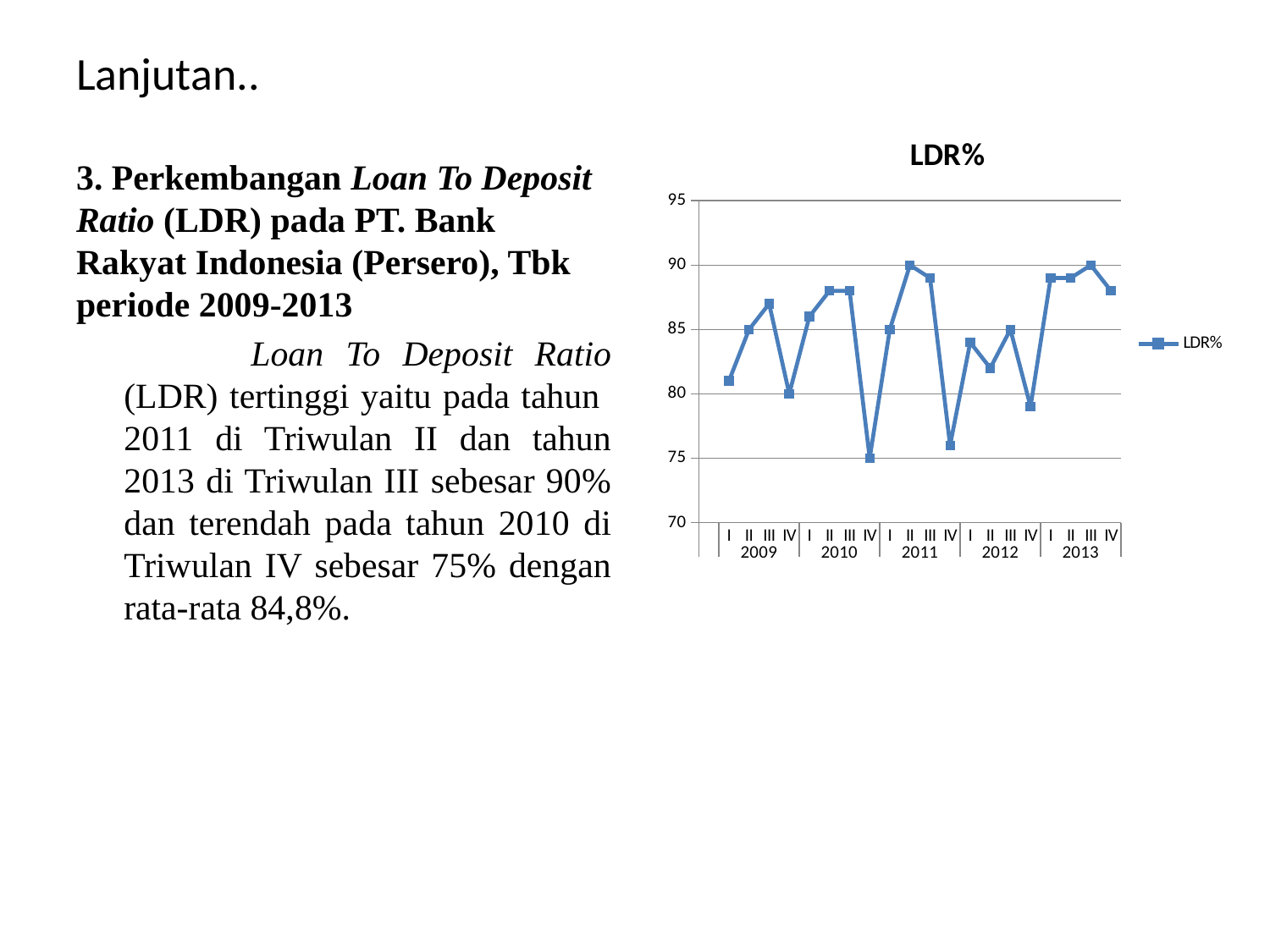

# Lanjutan..

### Chart:

| Category | LDR% |
|---|---|
|  | None |
| I | 81.0 |
| II | 85.0 |
| III | 87.0 |
| IV | 80.0 |
| I | 86.0 |
| II | 88.0 |
| III | 88.0 |
| IV | 75.0 |
| I | 85.0 |
| II | 90.0 |
| III | 89.0 |
| IV | 76.0 |
| I | 84.0 |
| II | 82.0 |
| III | 85.0 |
| IV | 79.0 |
| I | 89.0 |
| II | 89.0 |
| III | 90.0 |
| IV | 88.0 |
3. Perkembangan Loan To Deposit Ratio (LDR) pada PT. Bank Rakyat Indonesia (Persero), Tbk periode 2009-2013
		Loan To Deposit Ratio (LDR) tertinggi yaitu pada tahun  2011 di Triwulan II dan tahun 2013 di Triwulan III sebesar 90% dan terendah pada tahun 2010 di Triwulan IV sebesar 75% dengan rata-rata 84,8%.